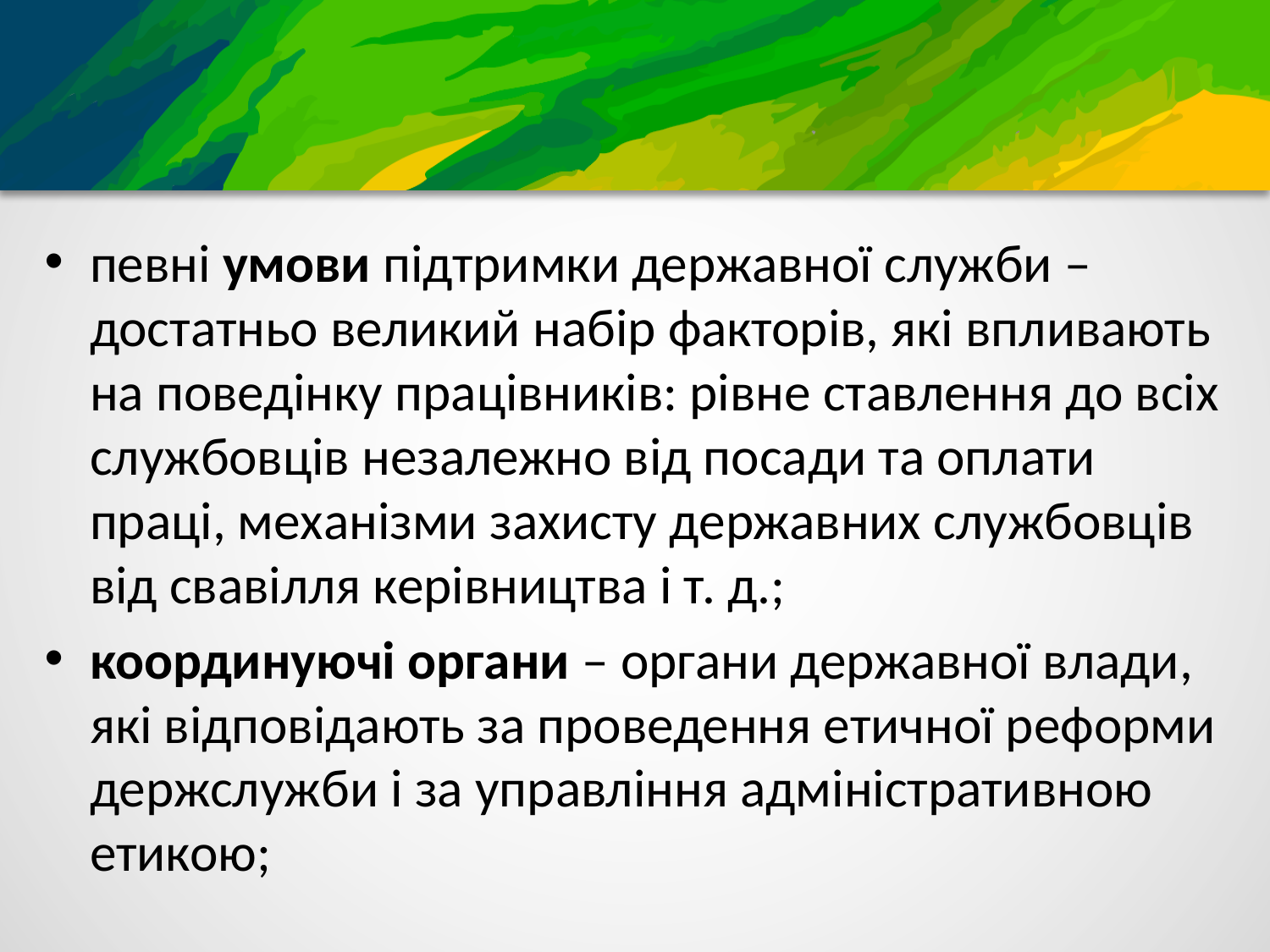

певні умови підтримки державної служби – достатньо великий набір факторів, які впливають на поведінку працівників: рівне ставлення до всіх службовців незалежно від посади та оплати праці, механізми захисту державних службовців від свавілля керівництва і т. д.;
координуючі органи – органи державної влади, які відповідають за проведення етичної реформи держслужби і за управління адміністративною етикою;